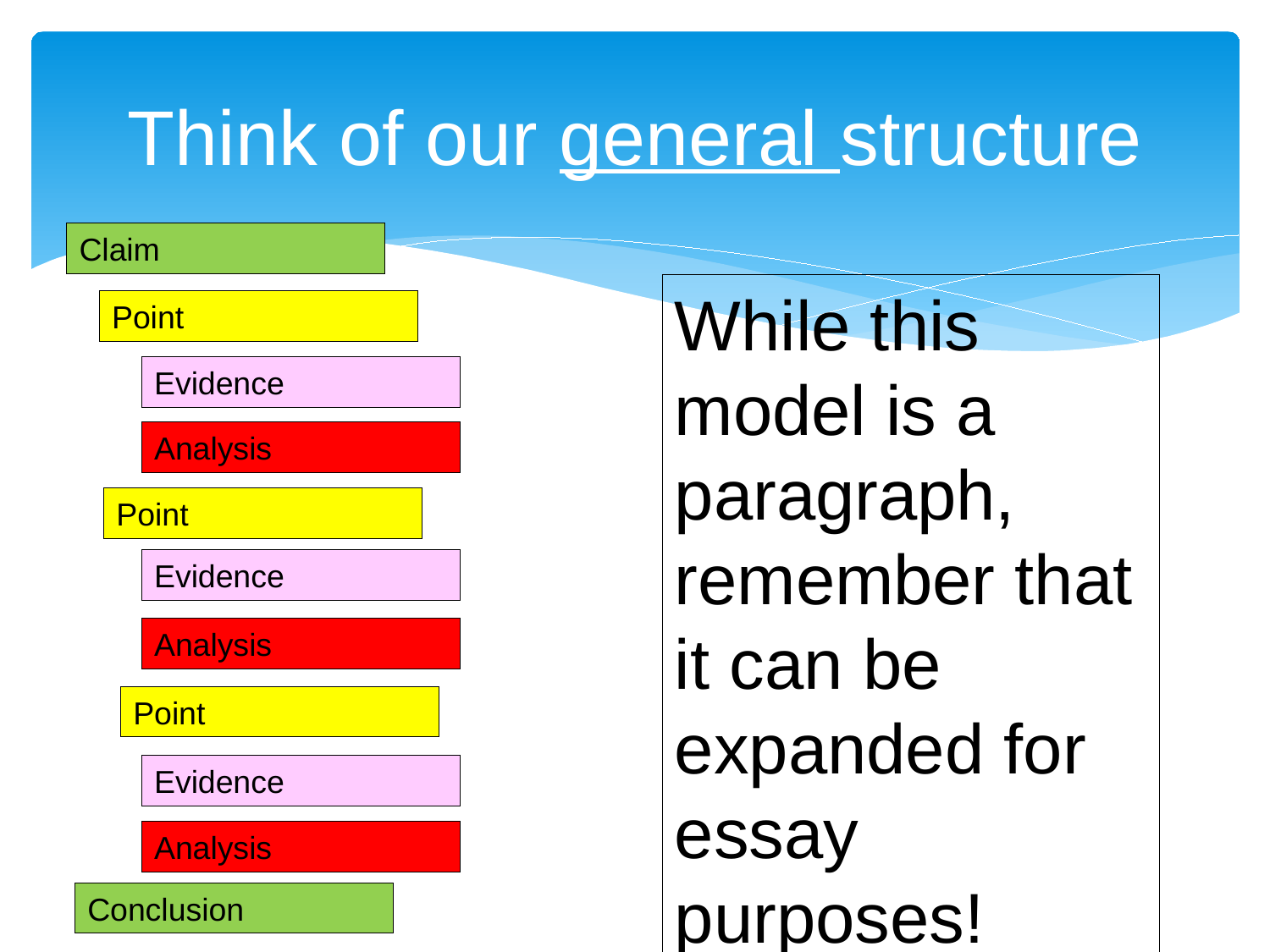

# Think of our general structure
Claim
While this model is a paragraph, remember that it can be expanded for essay purposes!
Point
Evidence
Analysis
Point
Evidence
Analysis
Point
Evidence
Analysis
Conclusion